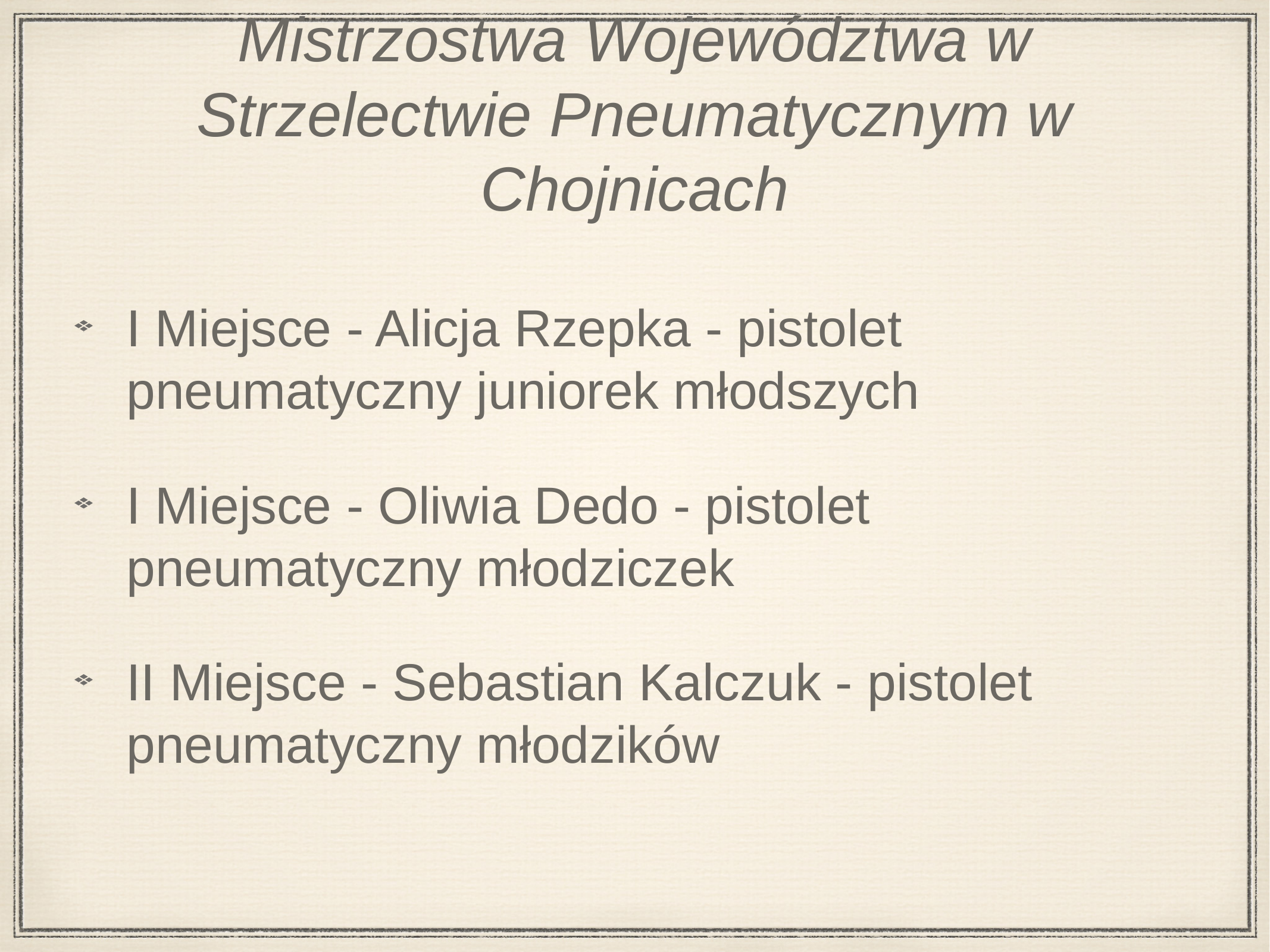

# Mistrzostwa Województwa w Strzelectwie Pneumatycznym w Chojnicach
I Miejsce - Alicja Rzepka - pistolet pneumatyczny juniorek młodszych
I Miejsce - Oliwia Dedo - pistolet pneumatyczny młodziczek
II Miejsce - Sebastian Kalczuk - pistolet pneumatyczny młodzików